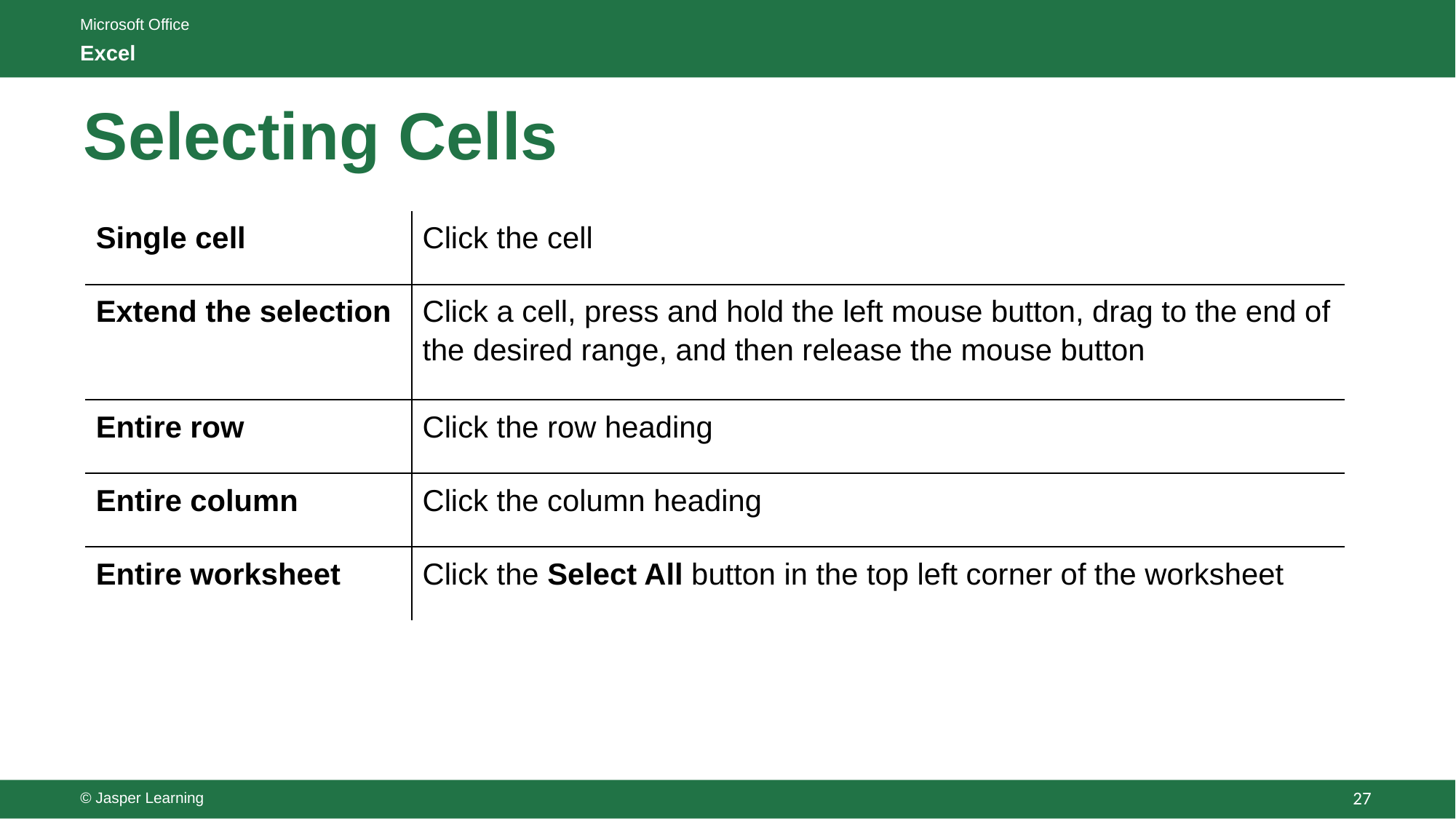

# Selecting Cells
| Single cell | Click the cell |
| --- | --- |
| Extend the selection | Click a cell, press and hold the left mouse button, drag to the end of the desired range, and then release the mouse button |
| Entire row | Click the row heading |
| Entire column | Click the column heading |
| Entire worksheet | Click the Select All button in the top left corner of the worksheet |
© Jasper Learning
27